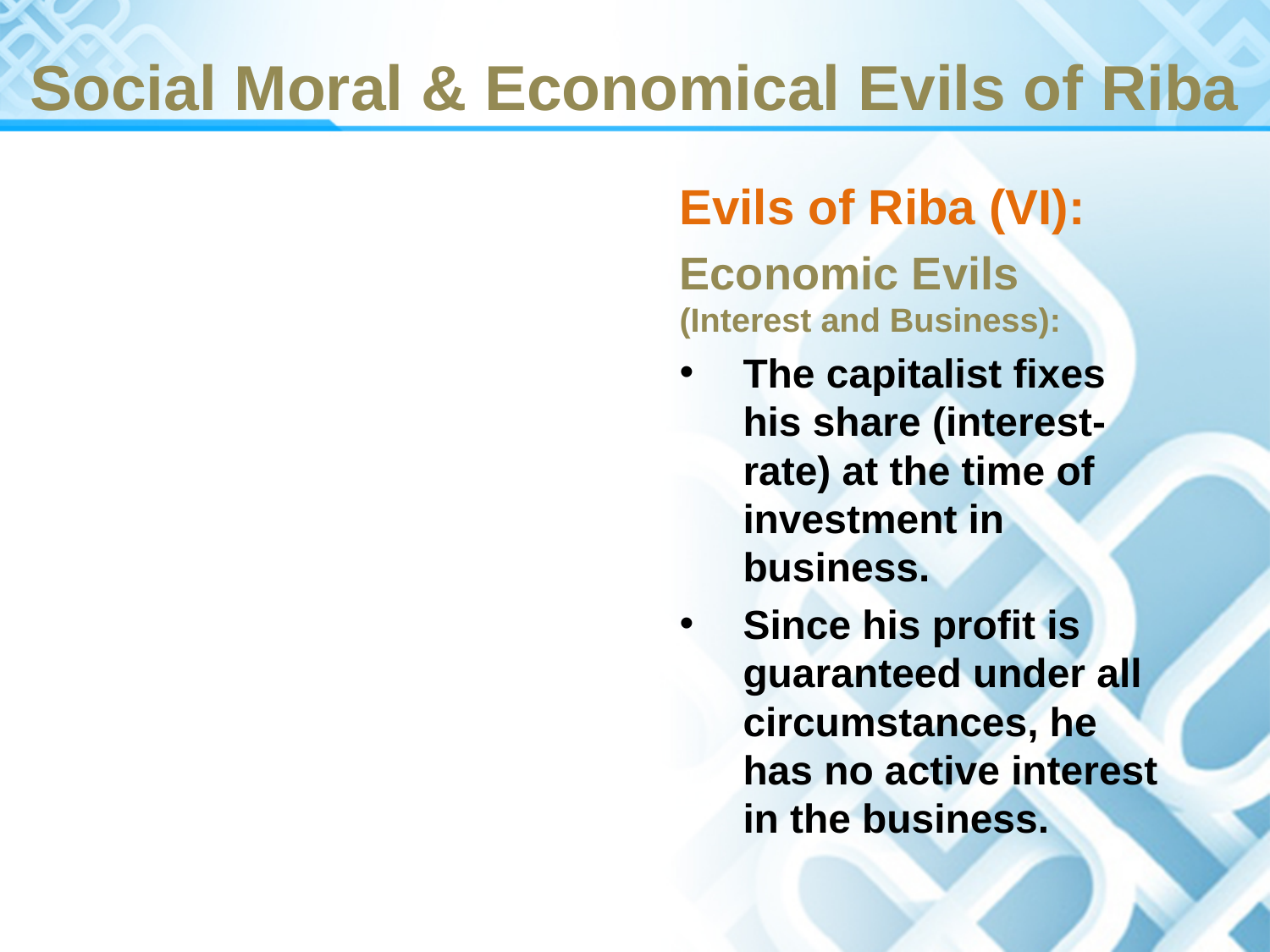

Social Moral & Economical Evils of Riba
Evils of Riba (VI):
Economic Evils (Interest and Business):
The capitalist fixes his share (interest-rate) at the time of investment in business.
Since his profit is guaranteed under all circumstances, he has no active interest in the business.